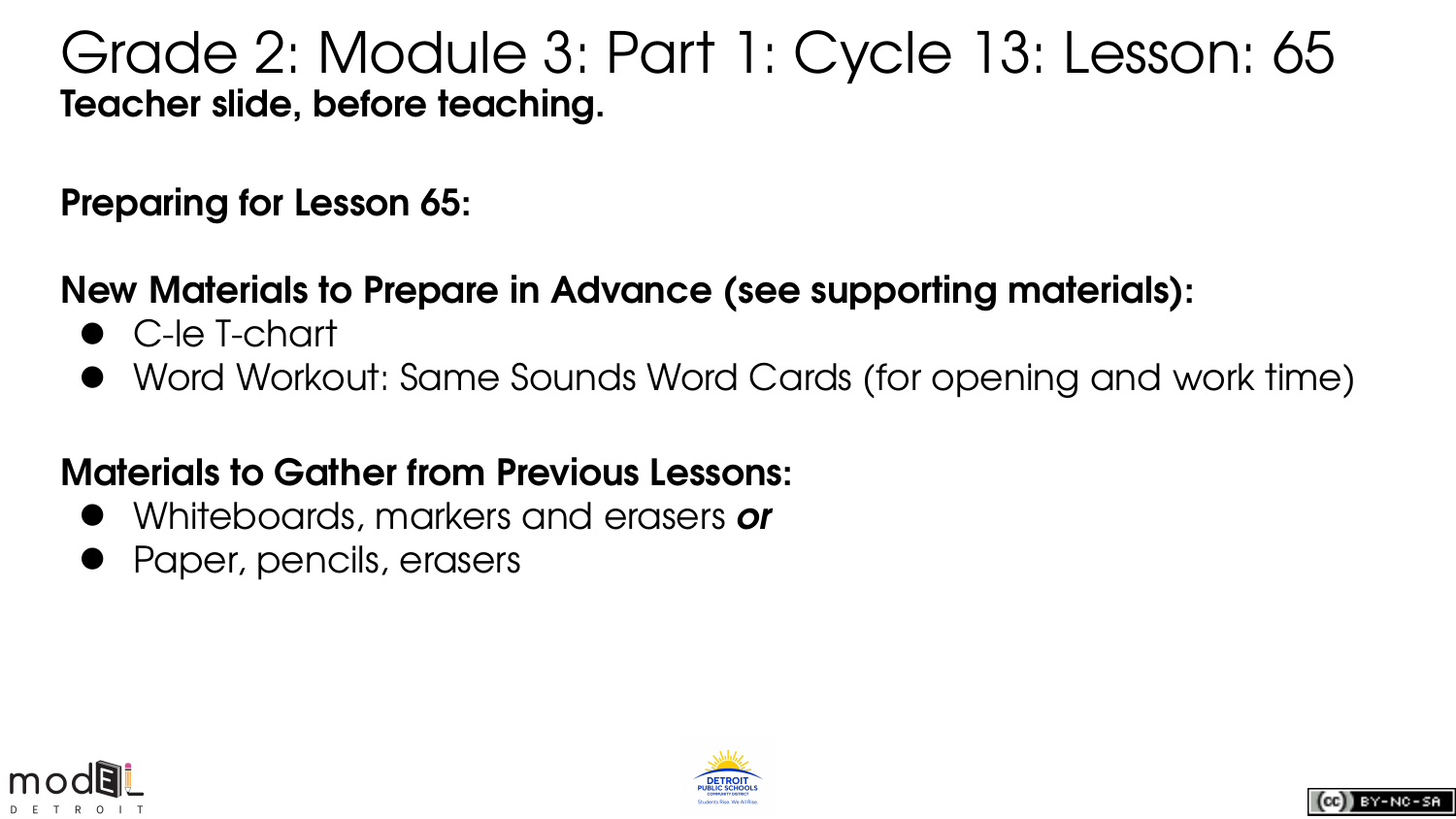

# Grade 2: Module 3: Part 1: Cycle 13: Lesson: 65
Teacher slide, before teaching.

Preparing for Lesson 65:

New Materials to Prepare in Advance (see supporting materials):
C-le T-chart
Word Workout: Same Sounds Word Cards (for opening and work time)

Materials to Gather from Previous Lessons:
Whiteboards, markers and erasers or
Paper, pencils, erasers